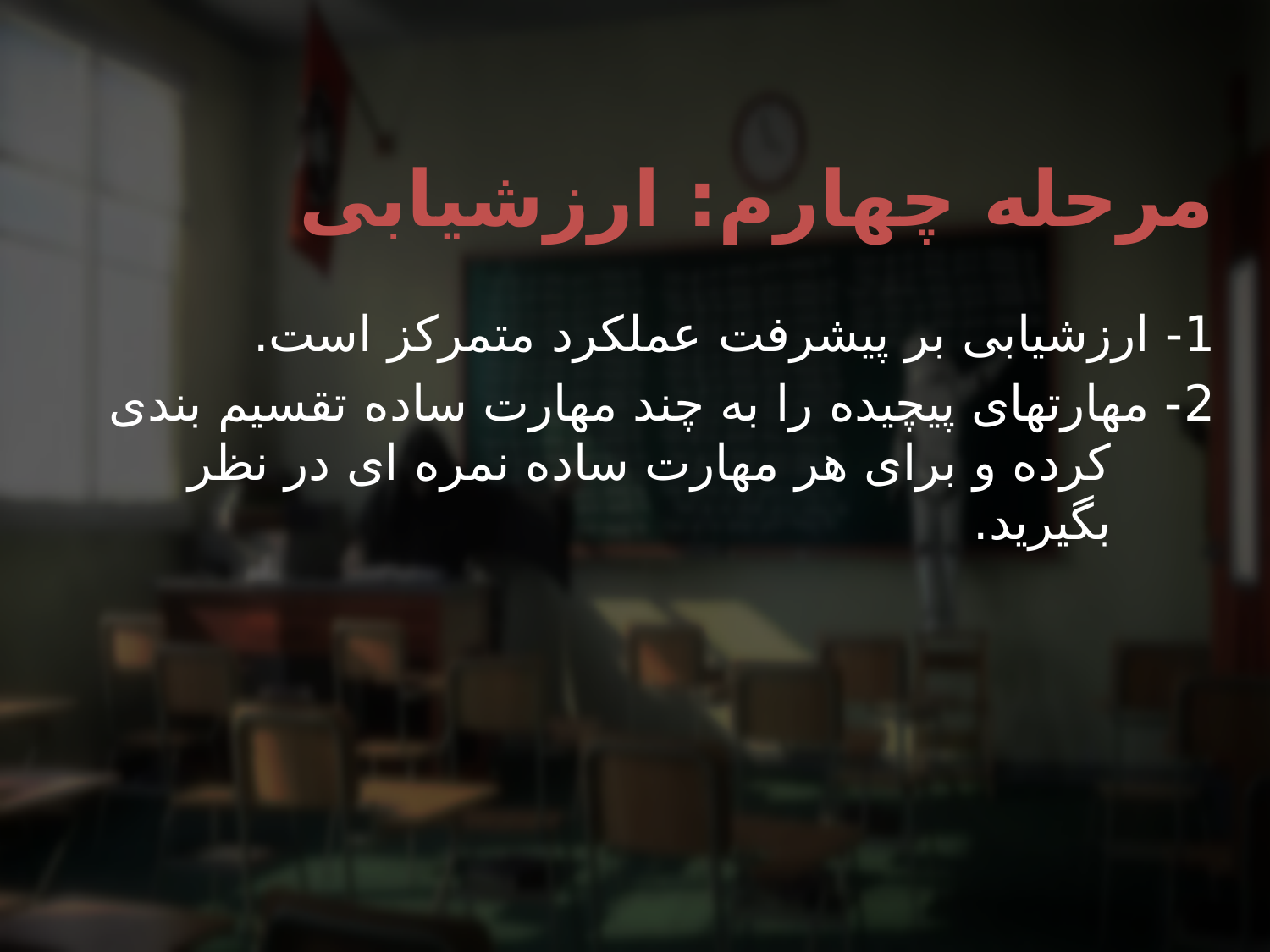

# مرحله چهارم: ارزشیابی
1- ارزشیابی بر پیشرفت عملکرد متمرکز است.
2- مهارتهای پیچیده را به چند مهارت ساده تقسیم بندی کرده و برای هر مهارت ساده نمره ای در نظر بگیرید.